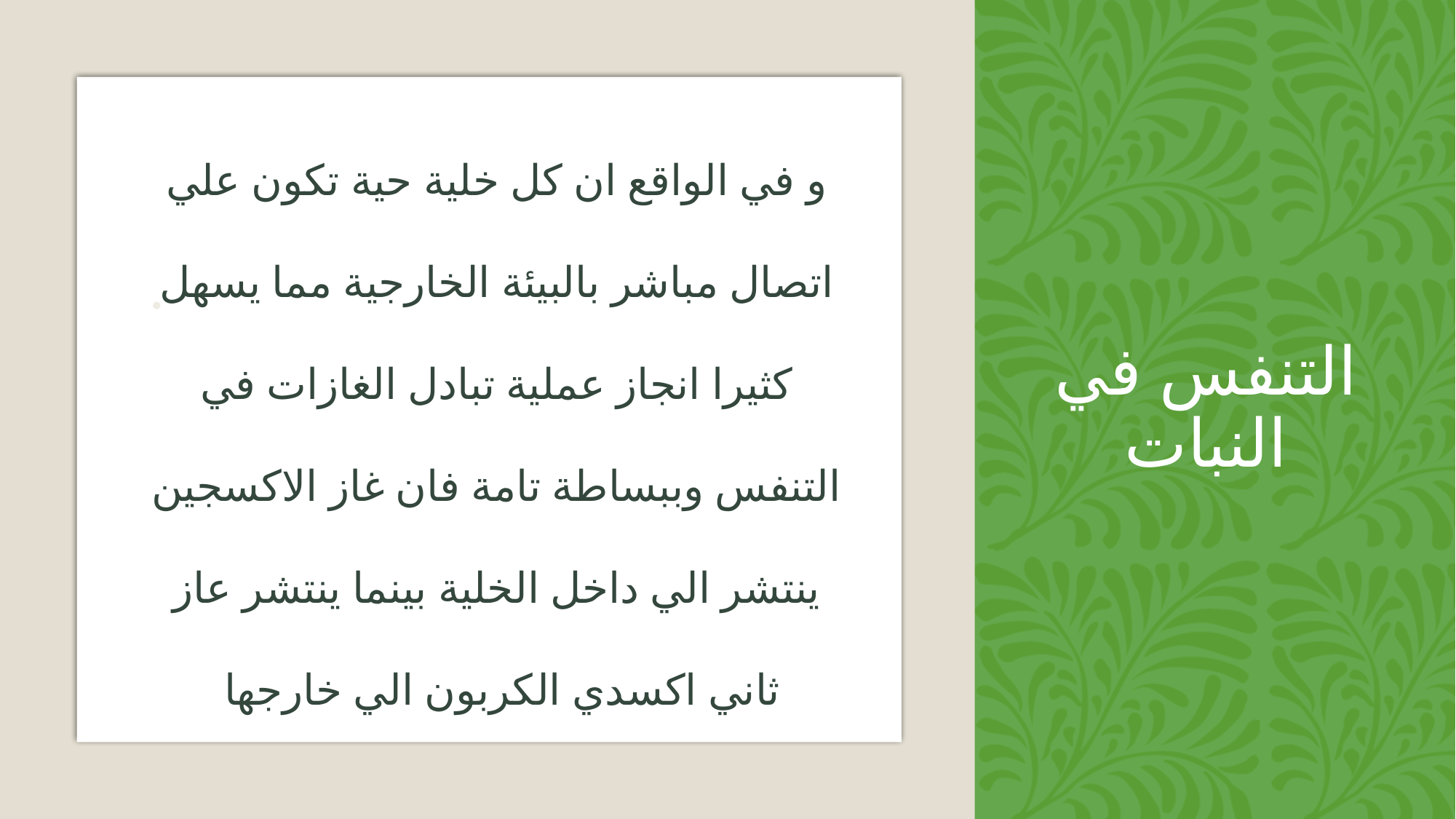

# التنفس في النبات

و في الواقع ان كل خلية حية تكون علي اتصال مباشر بالبيئة الخارجية مما يسهل كثيرا انجاز عملية تبادل الغازات في التنفس وببساطة تامة فان غاز الاكسجين ينتشر الي داخل الخلية بينما ينتشر عاز ثاني اكسدي الكربون الي خارجها
يمتص النبات الاخضر الطاقة الضوئية من الشمس و ذلك اثناء عملية البناء الضوئي ليحولها الي طاقة كيميائية تخزن في صورة جزيئات عضوية الجلوكوز غنية بالطاقة